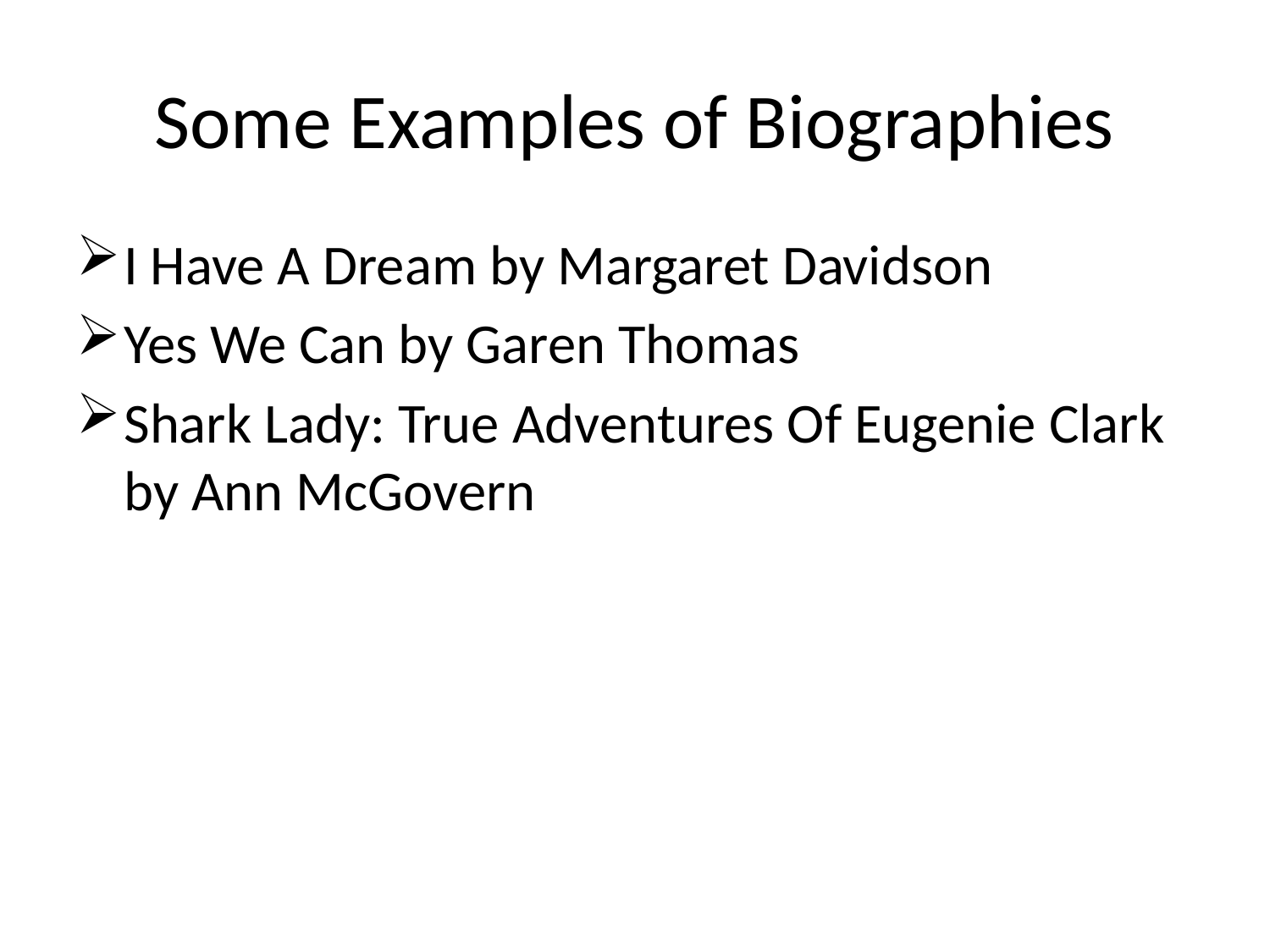

# Some Examples of Biographies
I Have A Dream by Margaret Davidson
Yes We Can by Garen Thomas
Shark Lady: True Adventures Of Eugenie Clark by Ann McGovern